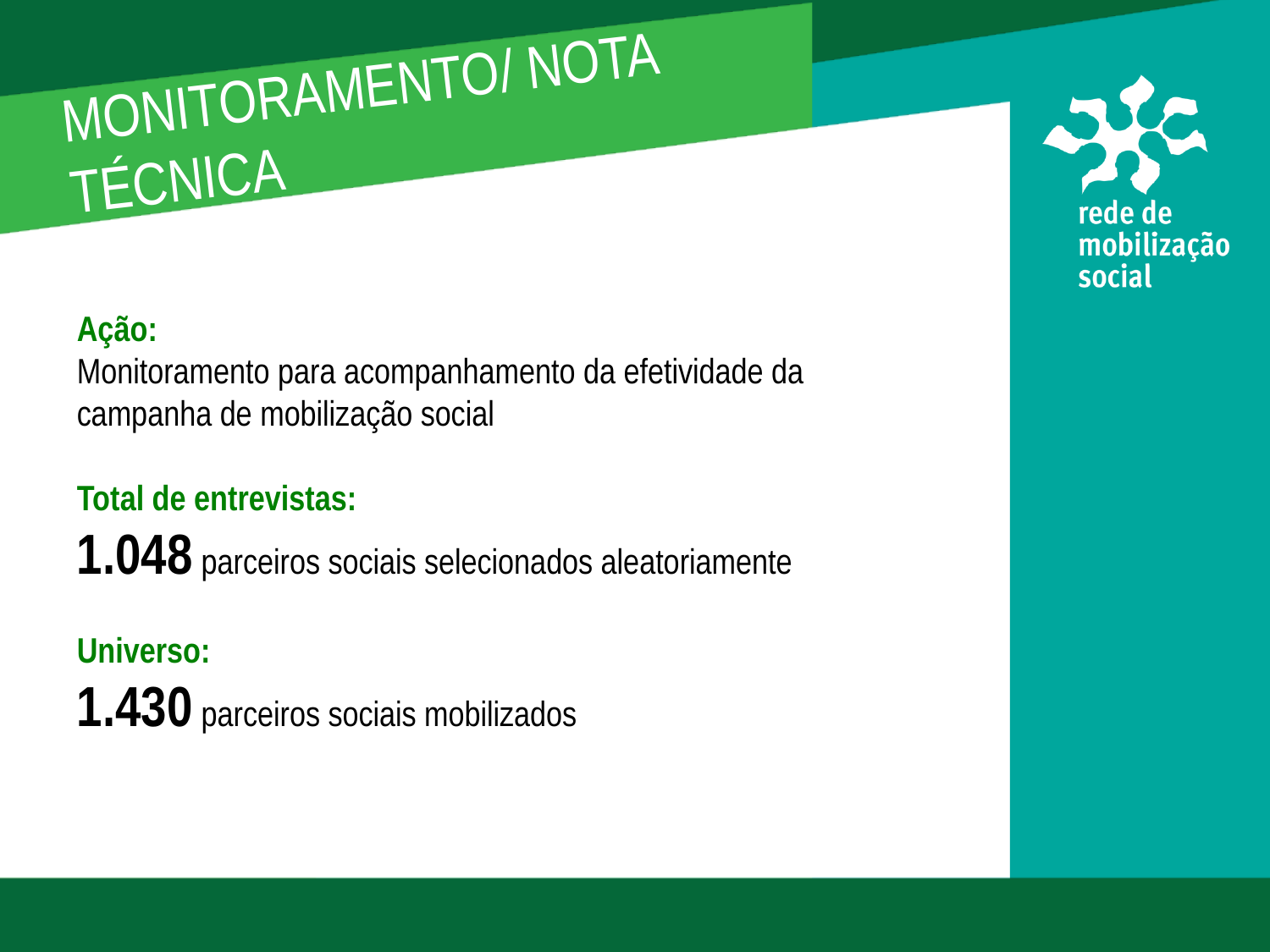

MONITORAMENTO/ NOTA TÉCNICA
Ação:
Monitoramento para acompanhamento da efetividade da campanha de mobilização social

Total de entrevistas:
1.048 parceiros sociais selecionados aleatoriamente

Universo:
1.430 parceiros sociais mobilizados